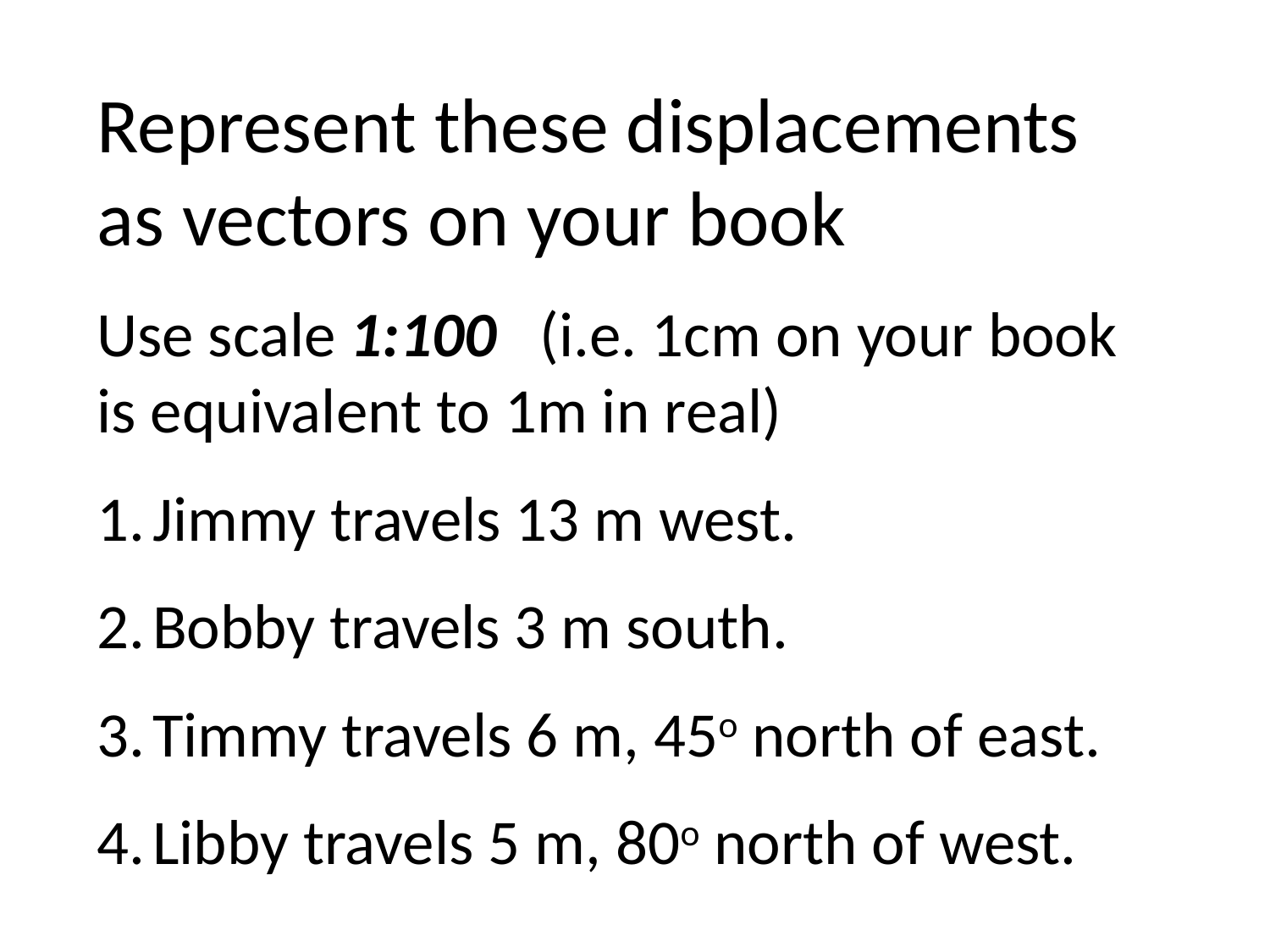

Represent these displacements as vectors on your book
Use scale 1:100   (i.e. 1cm on your book is equivalent to 1m in real)
Jimmy travels 13 m west.
Bobby travels 3 m south.
Timmy travels 6 m, 45o north of east.
Libby travels 5 m, 80o north of west.